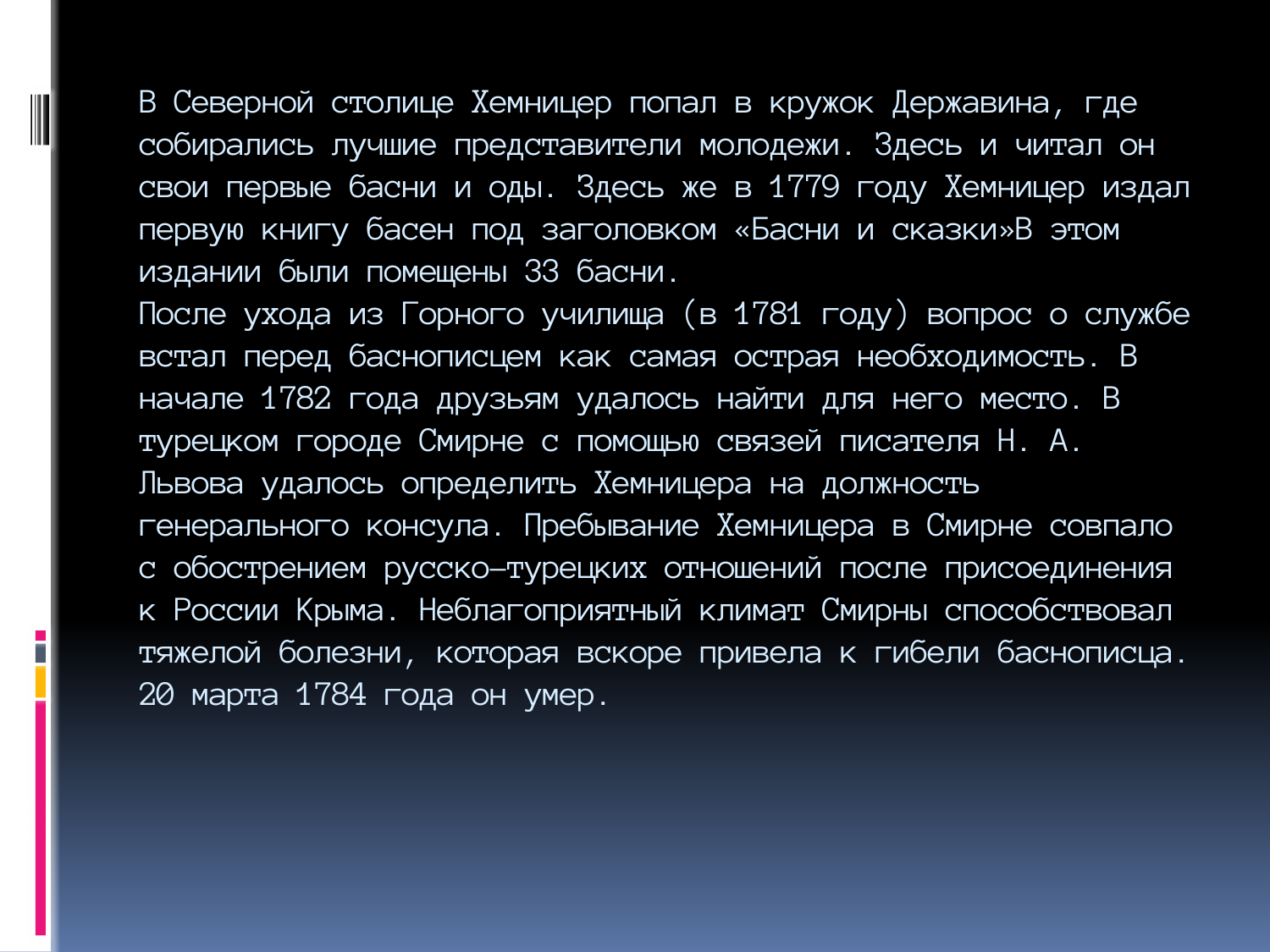

# В Северной столице Хемницер попал в кружок Державина, где собирались лучшие представители молодежи. Здесь и читал он свои первые басни и оды. Здесь же в 1779 году Хемницер издал первую книгу басен под заголовком «Басни и сказки»В этом издании были помещены 33 басни.  После ухода из Горного училища (в 1781 году) вопрос о службе встал перед баснописцем как самая острая необходимость. В начале 1782 года друзьям удалось найти для него место. В турецком городе Смирне с помощью связей писателя Н. А. Львова удалось определить Хемницера на должность генерального консула. Пребывание Хемницера в Смирне совпало с обострением русско–турецких отношений после присоединения к России Крыма. Неблагоприятный климат Смирны способствовал тяжелой болезни, которая вскоре привела к гибели баснописца. 20 марта 1784 года он умер.